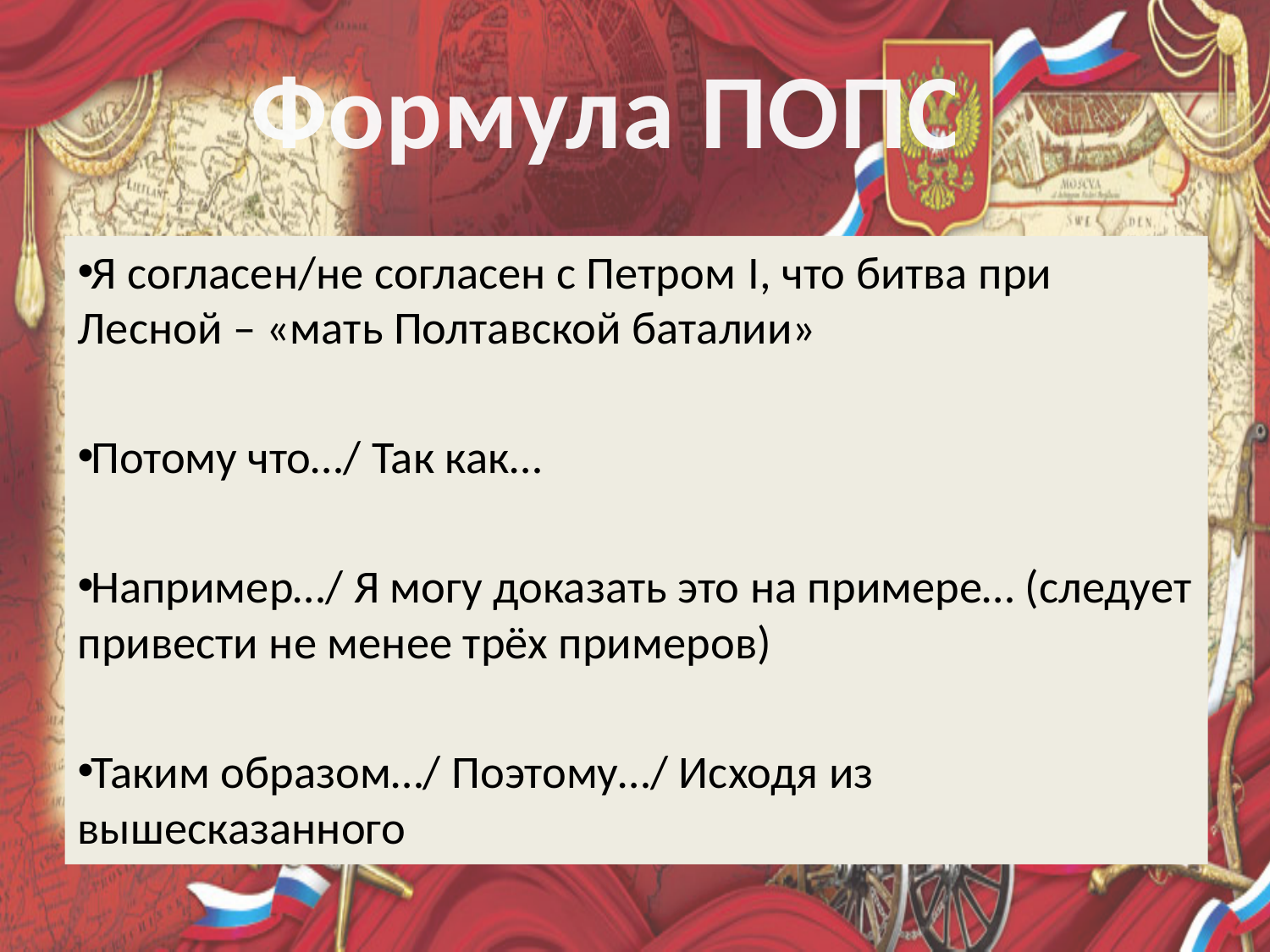

Формула ПОПС
Я согласен/не согласен с Петром I, что битва при Лесной – «мать Полтавской баталии»

Потому что…/ Так как…

Например…/ Я могу доказать это на примере… (следует привести не менее трёх примеров)

Таким образом…/ Поэтому…/ Исходя из вышесказанного